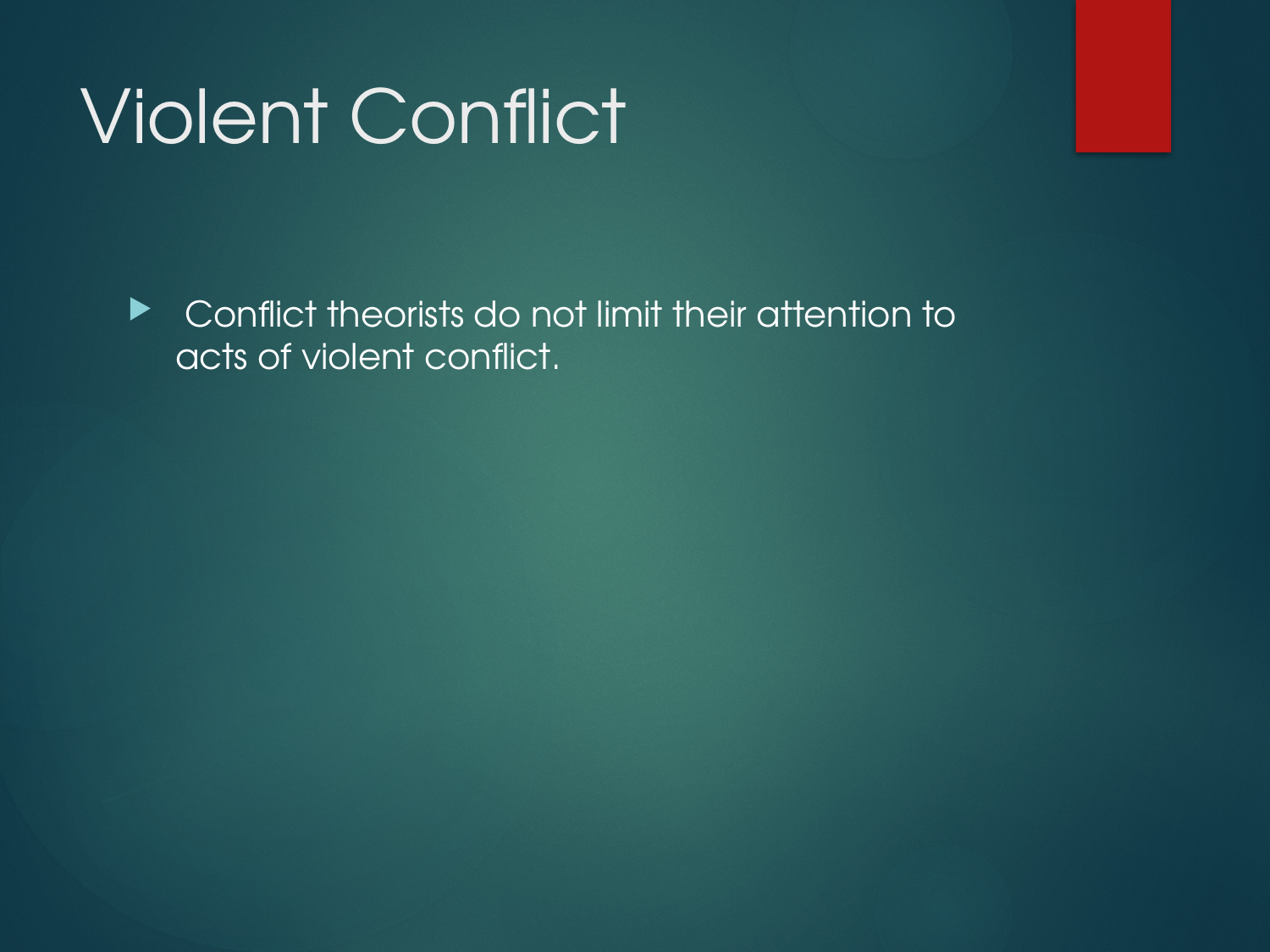

# Violent Conflict
 Conflict theorists do not limit their attention to acts of violent conflict.